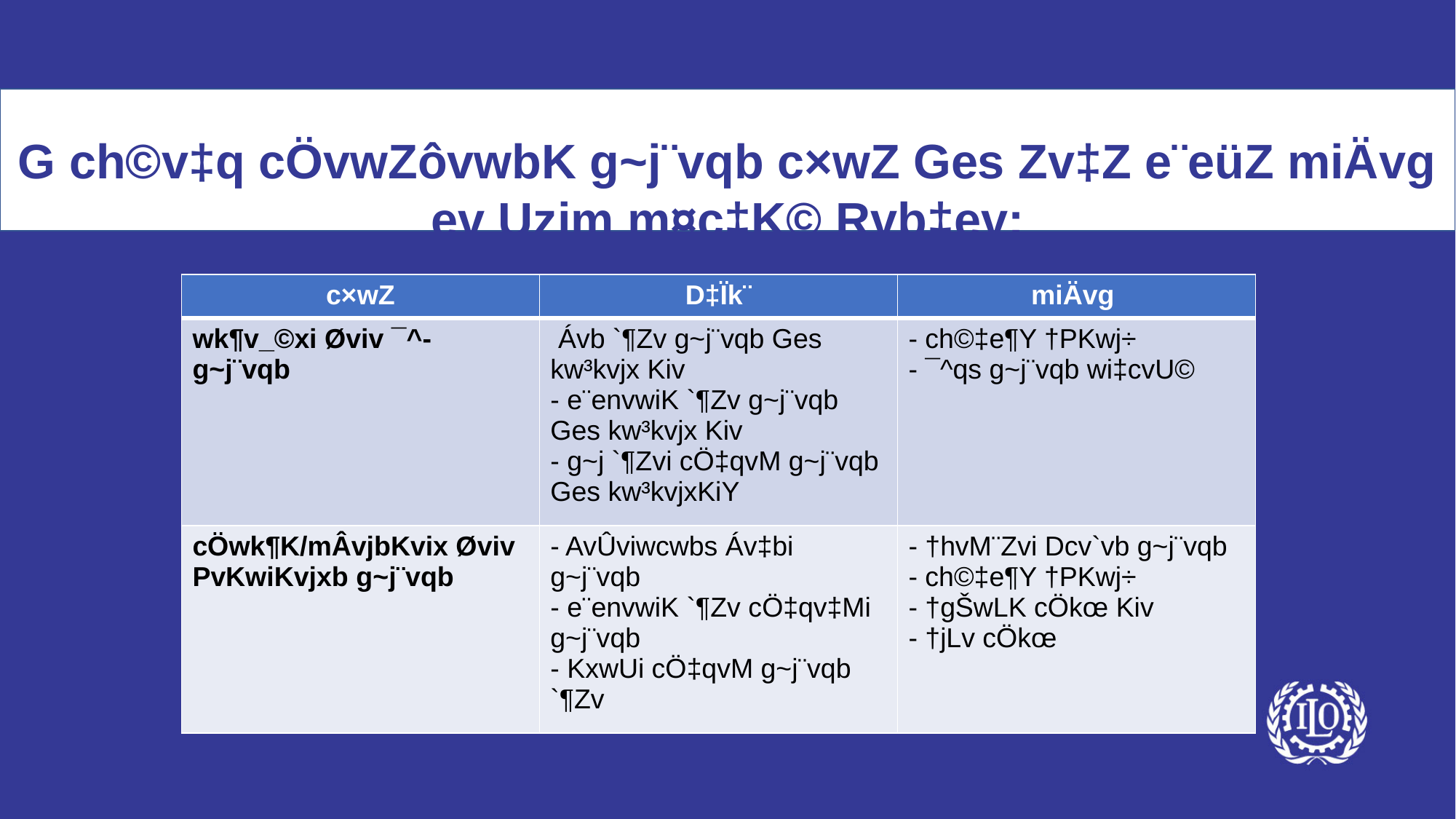

G ch©v‡q cÖvwZôvwbK g~j¨vqb c×wZ Ges Zv‡Z e¨eüZ miÄvg ev Uzjm m¤c‡K© Rvb‡ev:
| c×wZ | D‡Ïk¨ | miÄvg |
| --- | --- | --- |
| wk¶v\_©xi Øviv ¯^-g~j¨vqb | Ávb `¶Zv g~j¨vqb Ges kw³kvjx Kiv - e¨envwiK `¶Zv g~j¨vqb Ges kw³kvjx Kiv - g~j `¶Zvi cÖ‡qvM g~j¨vqb Ges kw³kvjxKiY | - ch©‡e¶Y †PKwj÷ - ¯^qs g~j¨vqb wi‡cvU© |
| cÖwk¶K/mÂvjbKvix Øviv PvKwiKvjxb g~j¨vqb | - AvÛviwcwbs Áv‡bi g~j¨vqb - e¨envwiK `¶Zv cÖ‡qv‡Mi g~j¨vqb - KxwUi cÖ‡qvM g~j¨vqb `¶Zv | - †hvM¨Zvi Dcv`vb g~j¨vqb - ch©‡e¶Y †PKwj÷ - †gŠwLK cÖkœ Kiv - †jLv cÖkœ |